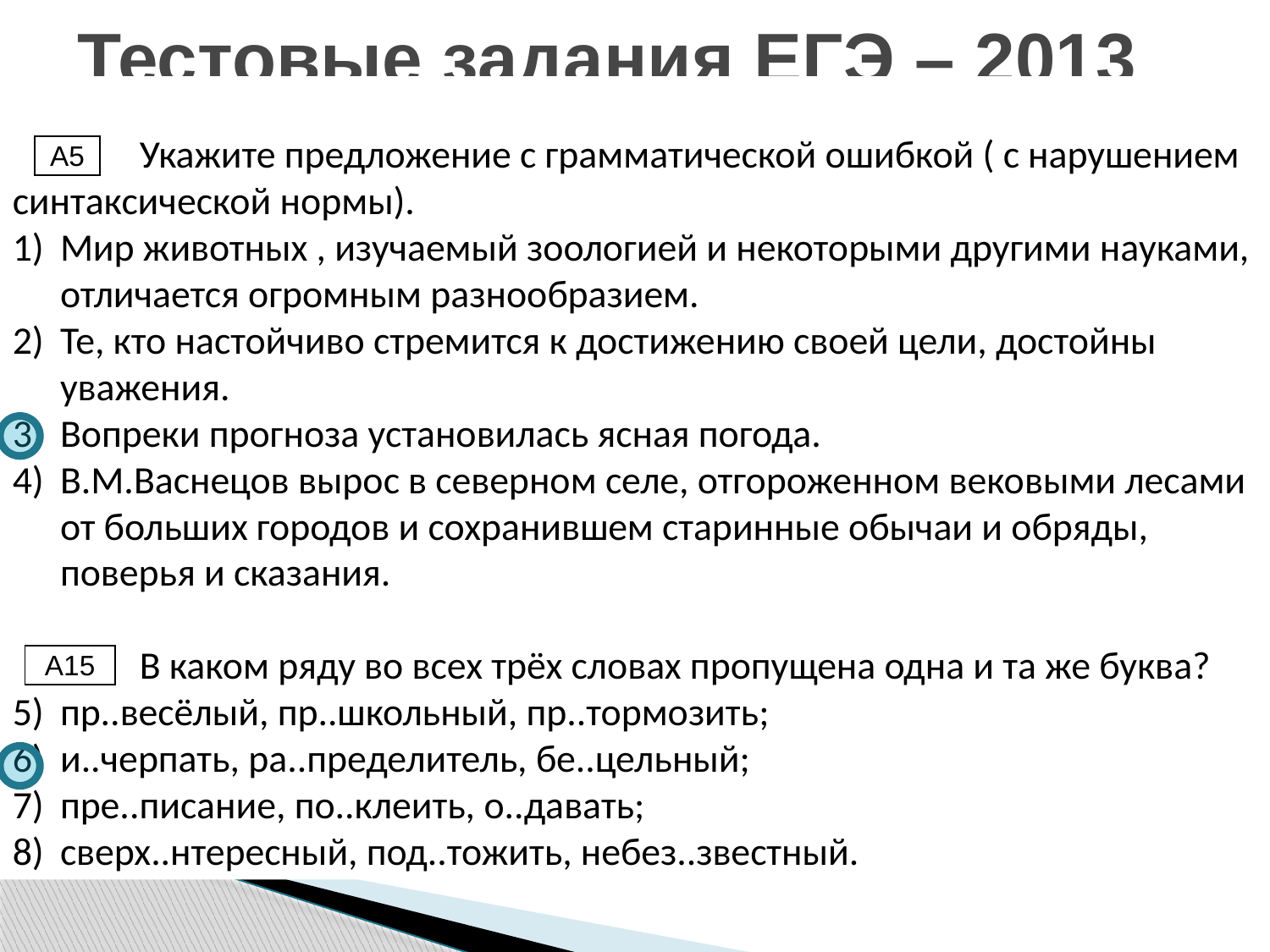

# Тестовые задания ЕГЭ – 2013

	Укажите предложение с грамматической ошибкой ( с нарушением синтаксической нормы).
Мир животных , изучаемый зоологией и некоторыми другими науками, отличается огромным разнообразием.
Те, кто настойчиво стремится к достижению своей цели, достойны уважения.
Вопреки прогноза установилась ясная погода.
В.М.Васнецов вырос в северном селе, отгороженном вековыми лесами от больших городов и сохранившем старинные обычаи и обряды, поверья и сказания.

	В каком ряду во всех трёх словах пропущена одна и та же буква?
пр..весёлый, пр..школьный, пр..тормозить;
и..черпать, ра..пределитель, бе..цельный;
пре..писание, по..клеить, о..давать;
сверх..нтересный, под..тожить, небез..звестный.
| А5 |
| --- |

| А15 |
| --- |